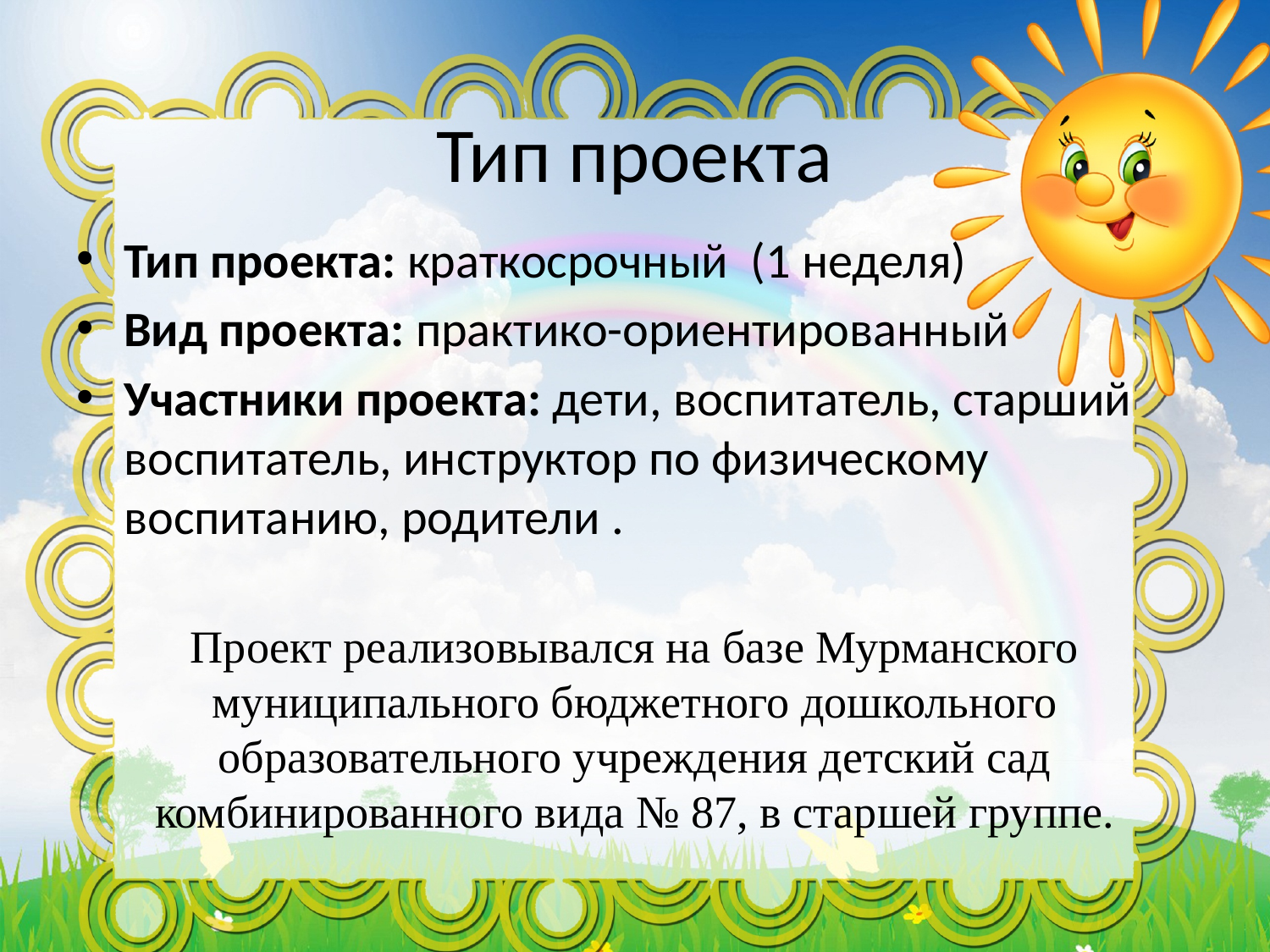

# Тип проекта
Тип проекта: краткосрочный  (1 неделя)
Вид проекта: практико-ориентированный
Участники проекта: дети, воспитатель, старший воспитатель, инструктор по физическому воспитанию, родители .

Проект реализовывался на базе Мурманского муниципального бюджетного дошкольного образовательного учреждения детский сад комбинированного вида № 87, в старшей группе.